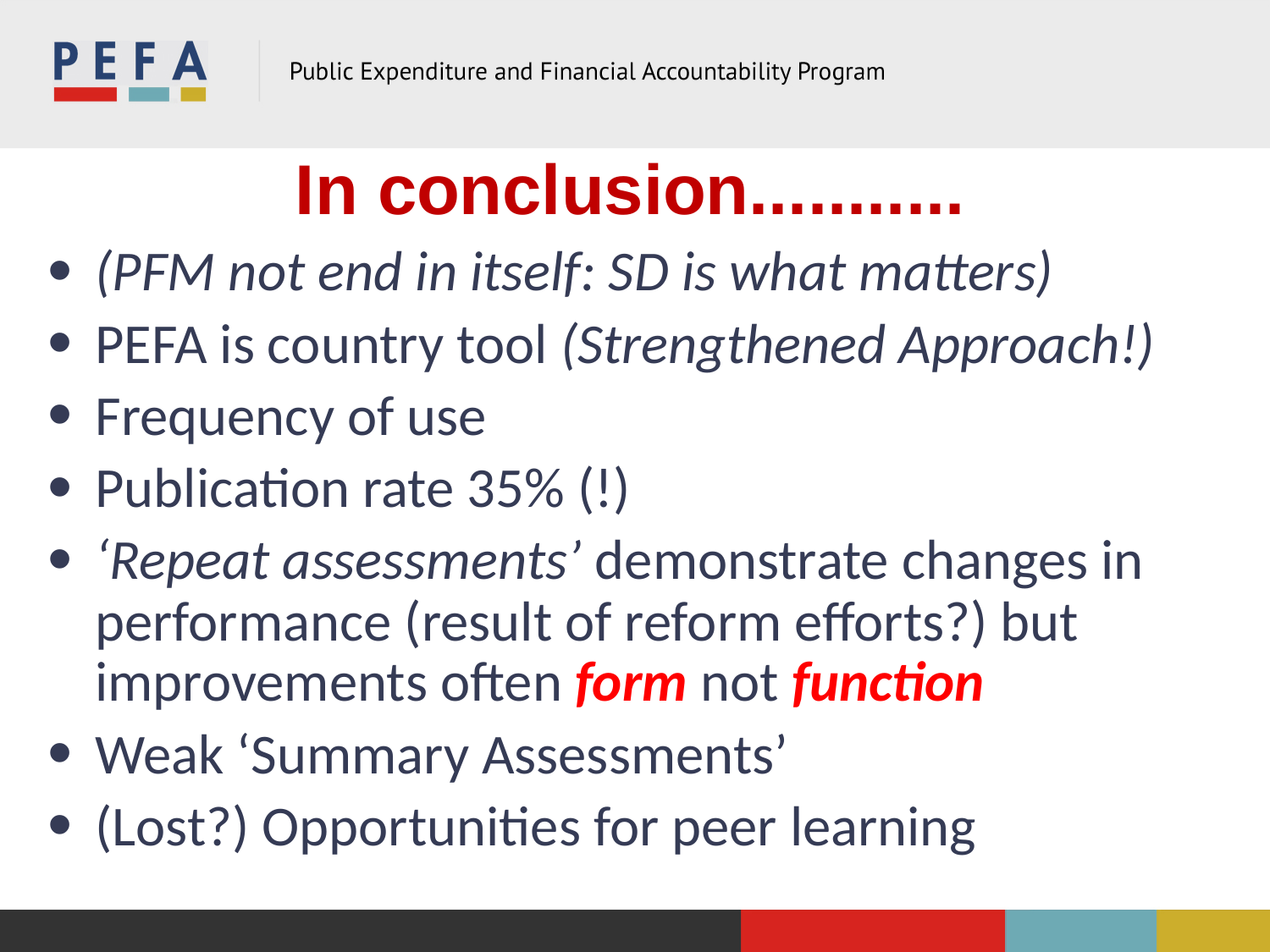

# In conclusion...........
(PFM not end in itself: SD is what matters)
PEFA is country tool (Strengthened Approach!)
Frequency of use
Publication rate 35% (!)
‘Repeat assessments’ demonstrate changes in performance (result of reform efforts?) but improvements often form not function
Weak ‘Summary Assessments’
(Lost?) Opportunities for peer learning